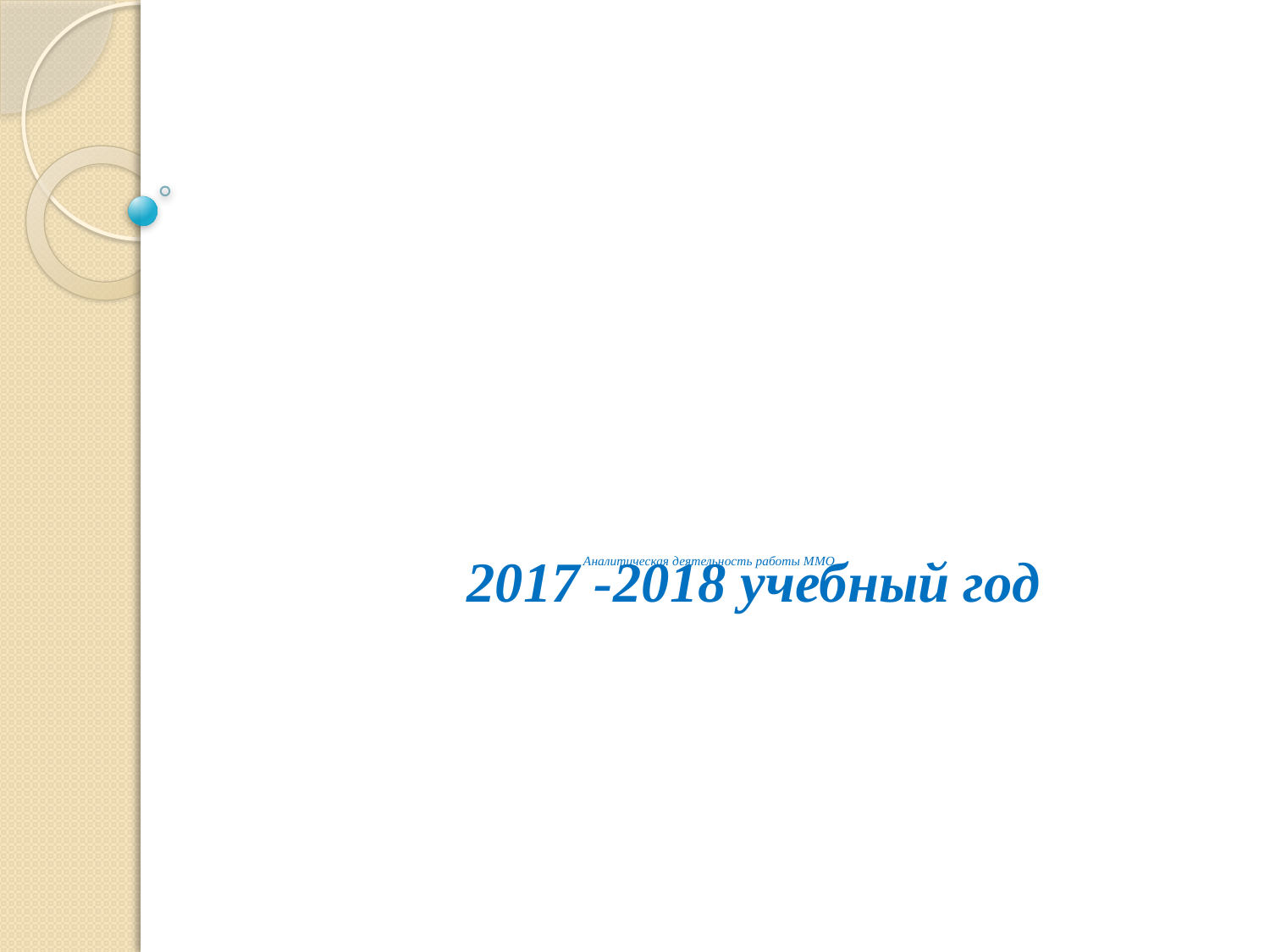

# Аналитическая деятельность работы ММО
 2017 -2018 учебный год